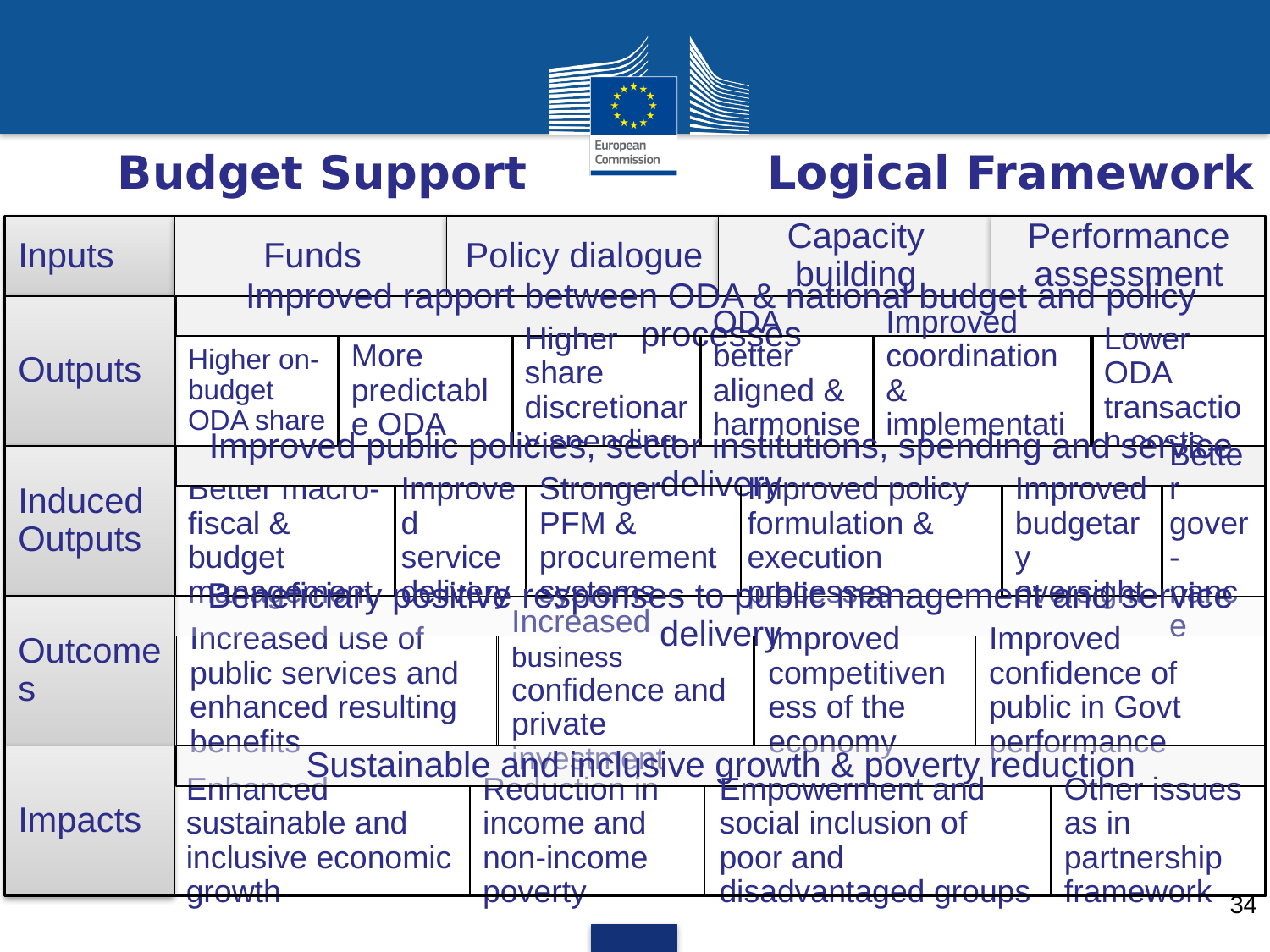

# Budget Support               Logical Framework
Inputs
Funds
Policy dialogue
Capacity building
Performance assessment

Outputs
Improved rapport between ODA & national budget and policy processes
ODA better aligned & harmonised
Higher on-budget ODA share
More predictable ODA
Higher share discretionary spending
Improved coordination & implementation
Lower ODA transaction costs
Induced Outputs
Improved public policies, sector institutions, spending and service delivery
Better macro-fiscal & budget management
Improved service delivery
Stronger PFM & procurement systems
Improved policy formulation & execution processes
Improved budgetary oversight
Better gover-nance
Outcomes
Beneficiary positive responses to public management and service delivery
Increased use of public services and enhanced resulting benefits
Increased business confidence and private investment
Improved competitiveness of the economy
Improved confidence of public in Govt performance
Impacts
Sustainable and inclusive growth & poverty reduction
Enhanced sustainable and inclusive economic growth
Reduction in income and non-income poverty
Empowerment and social inclusion of poor and disadvantaged groups
Other issues as in partnership framework
34